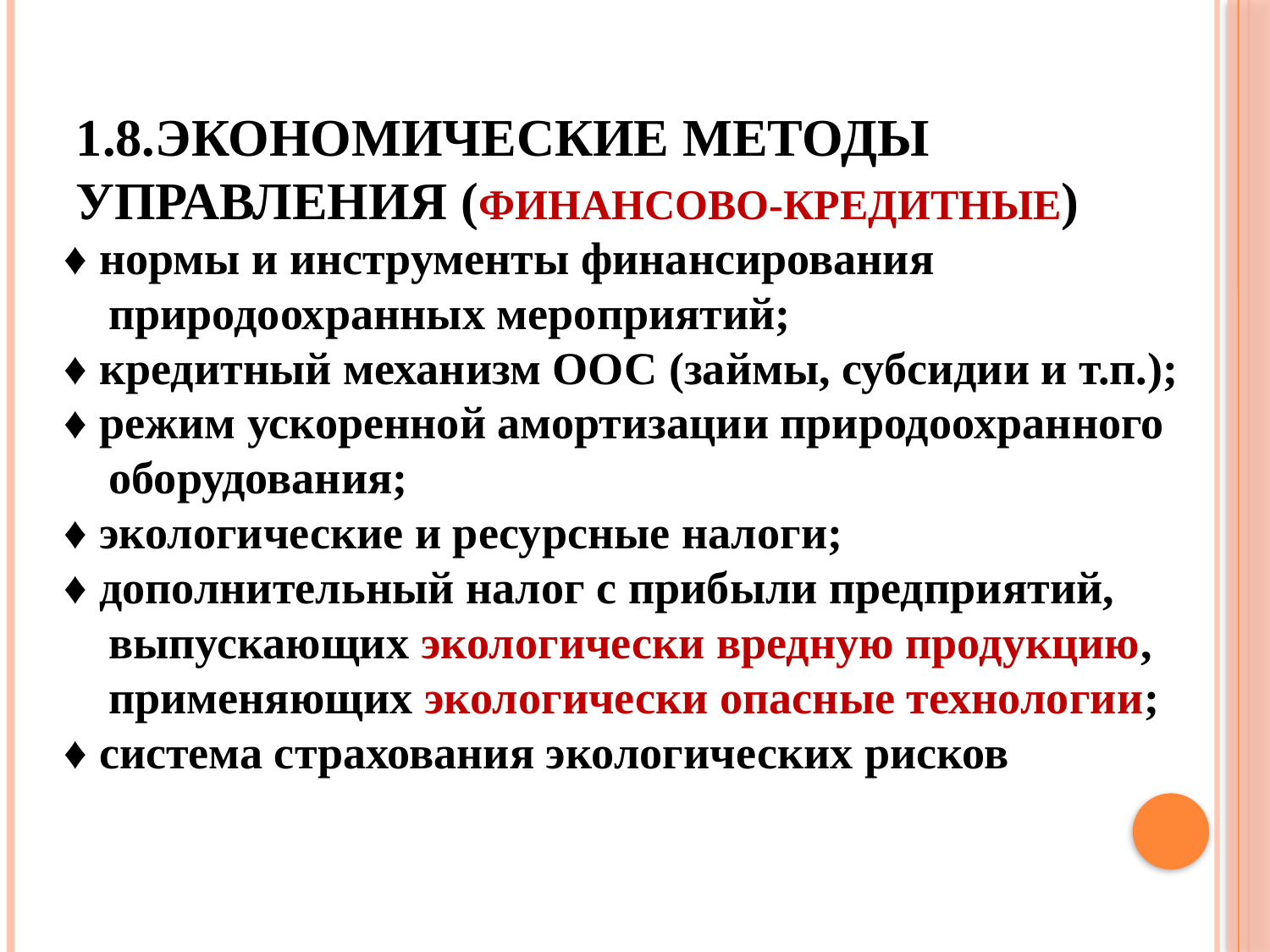

# 1.8.Экономические методы управления (финансово-кредитные)
♦ нормы и инструменты финансирования природоохранных мероприятий;
♦ кредитный механизм ООС (займы, субсидии и т.п.);
♦ режим ускоренной амортизации природоохранного оборудования;
♦ экологические и ресурсные налоги;
♦ дополнительный налог с прибыли предприятий, выпускающих экологически вредную продукцию, применяющих экологически опасные технологии;
♦ система страхования экологических рисков